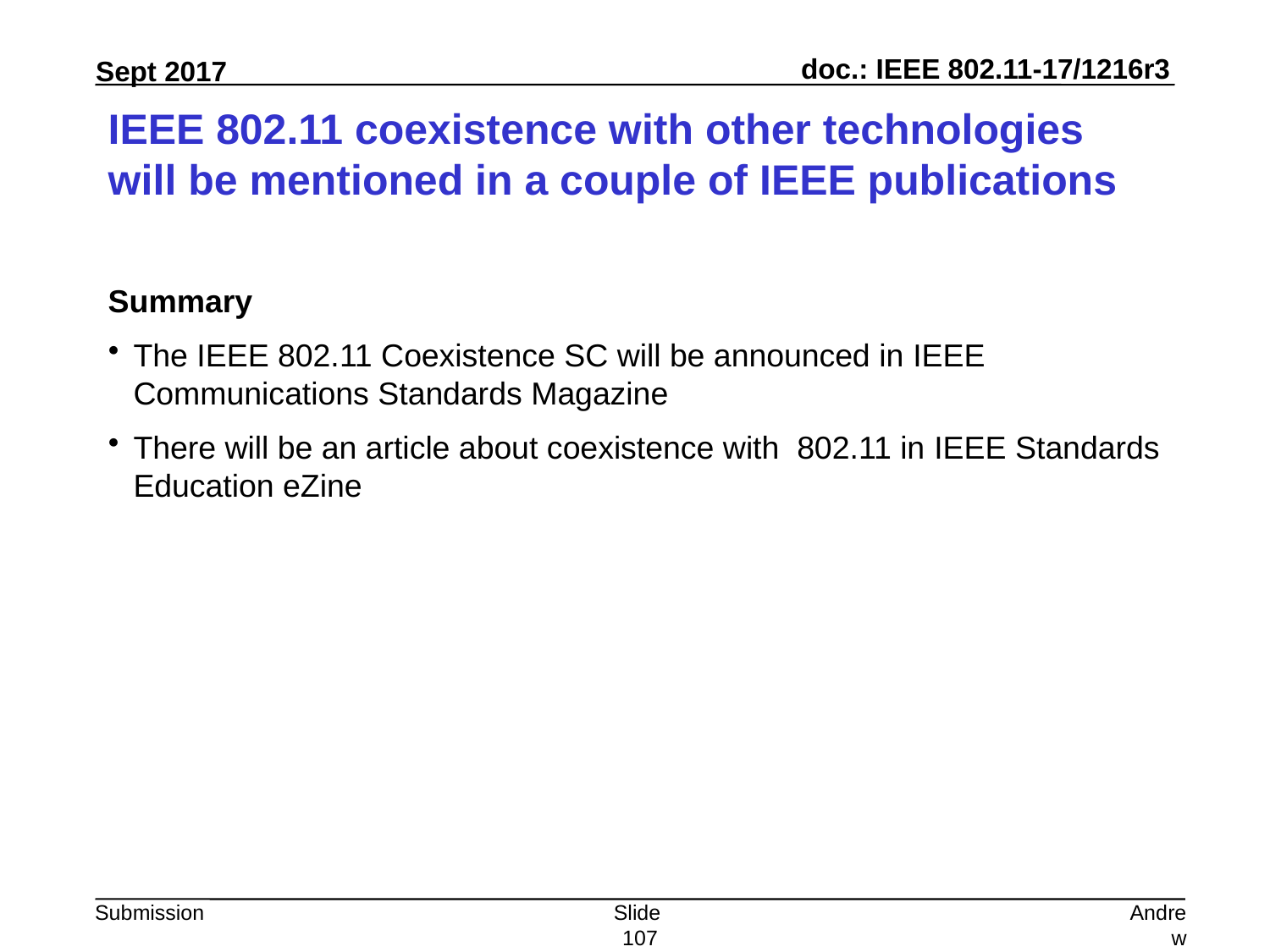

# IEEE 802.11 coexistence with other technologies will be mentioned in a couple of IEEE publications
Summary
The IEEE 802.11 Coexistence SC will be announced in IEEE Communications Standards Magazine
There will be an article about coexistence with  802.11 in IEEE Standards Education eZine
Slide 107
Andrew Myles, Cisco